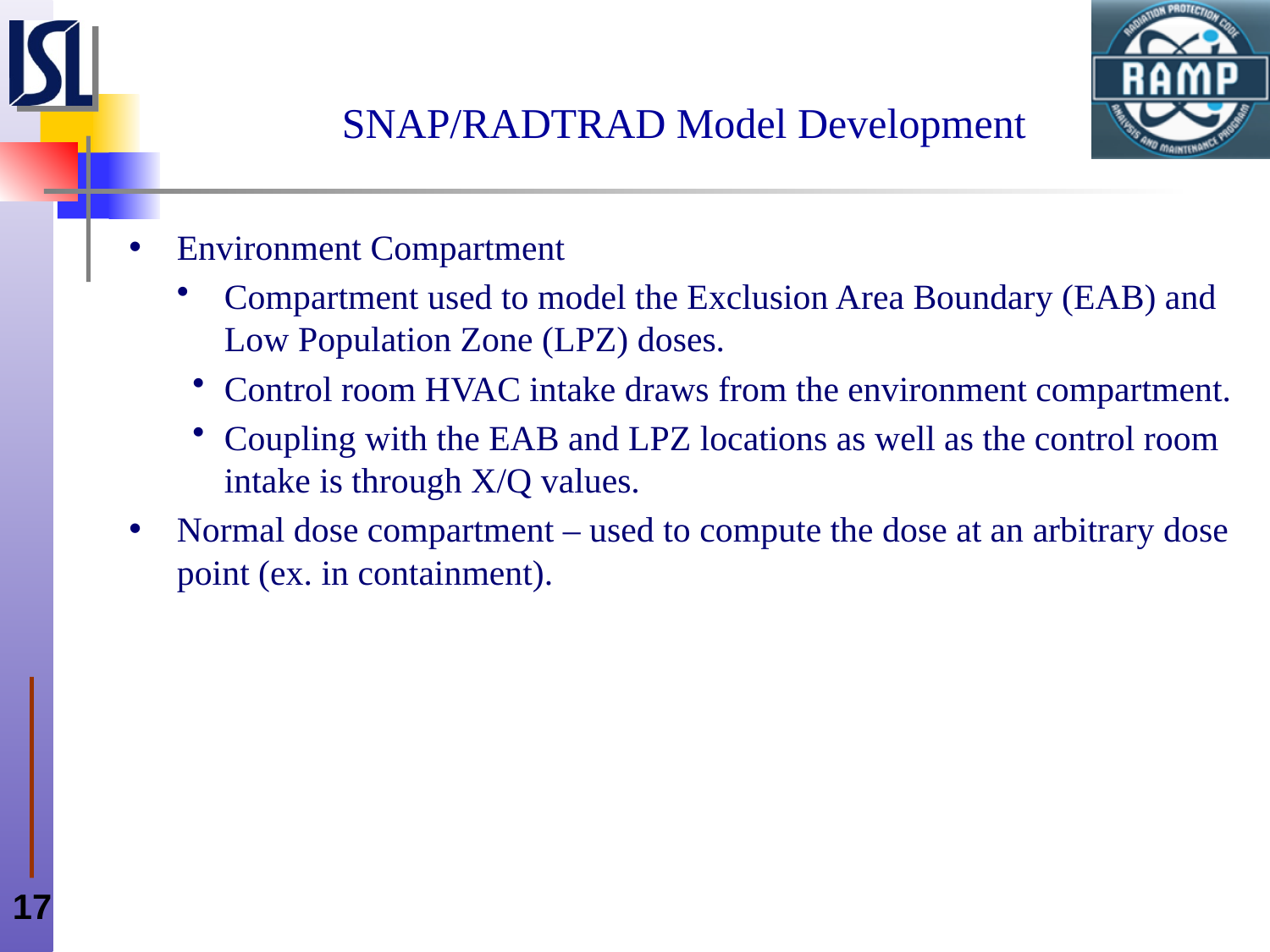

# SNAP/RADTRAD Model Development
Environment Compartment
Compartment used to model the Exclusion Area Boundary (EAB) and Low Population Zone (LPZ) doses.
Control room HVAC intake draws from the environment compartment.
Coupling with the EAB and LPZ locations as well as the control room intake is through X/Q values.
Normal dose compartment – used to compute the dose at an arbitrary dose point (ex. in containment).